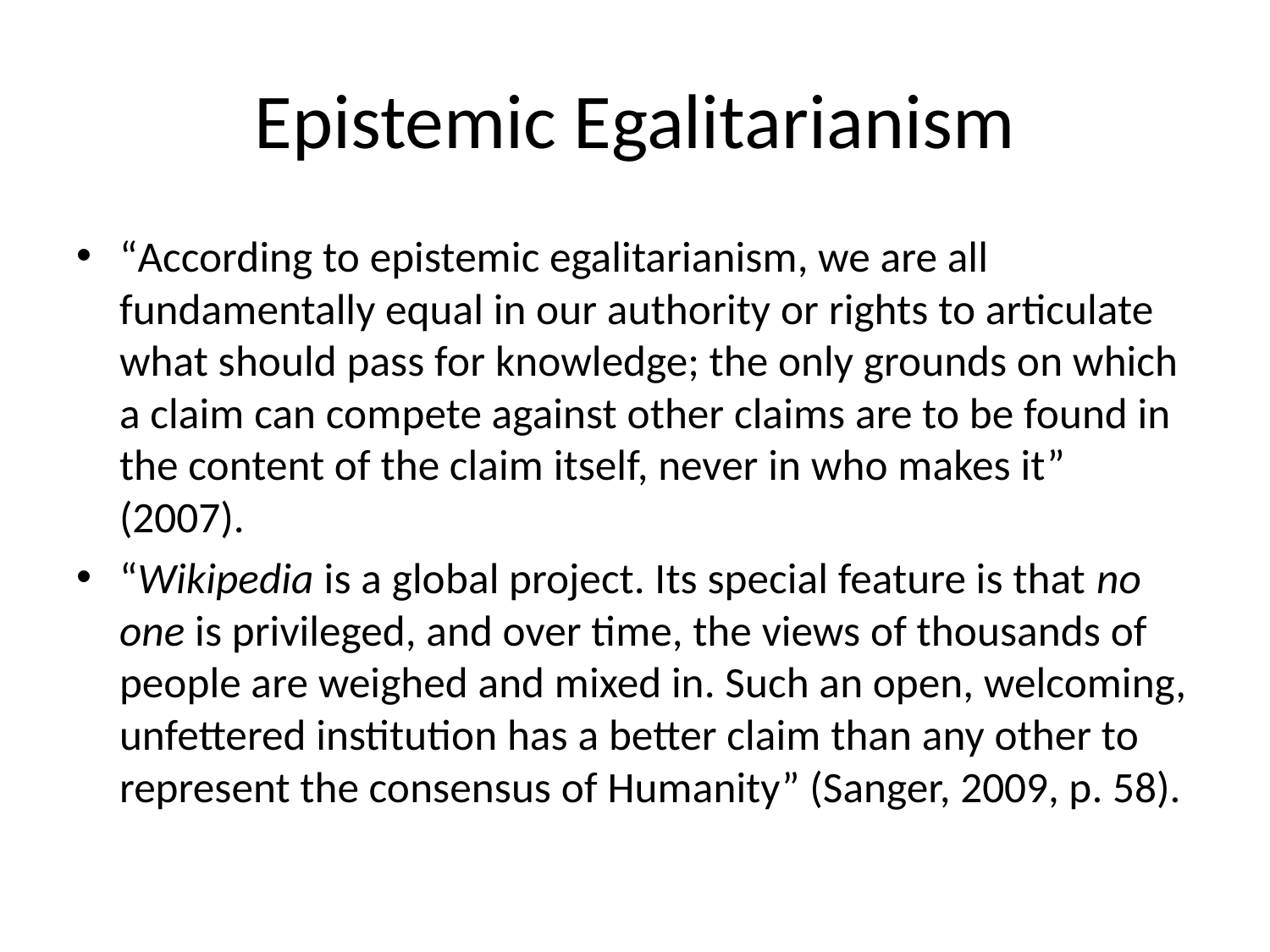

# Epistemic Egalitarianism
“According to epistemic egalitarianism, we are all fundamentally equal in our authority or rights to articulate what should pass for knowledge; the only grounds on which a claim can compete against other claims are to be found in the content of the claim itself, never in who makes it” (2007).
“Wikipedia is a global project. Its special feature is that no one is privileged, and over time, the views of thousands of people are weighed and mixed in. Such an open, welcoming, unfettered institution has a better claim than any other to represent the consensus of Humanity” (Sanger, 2009, p. 58).